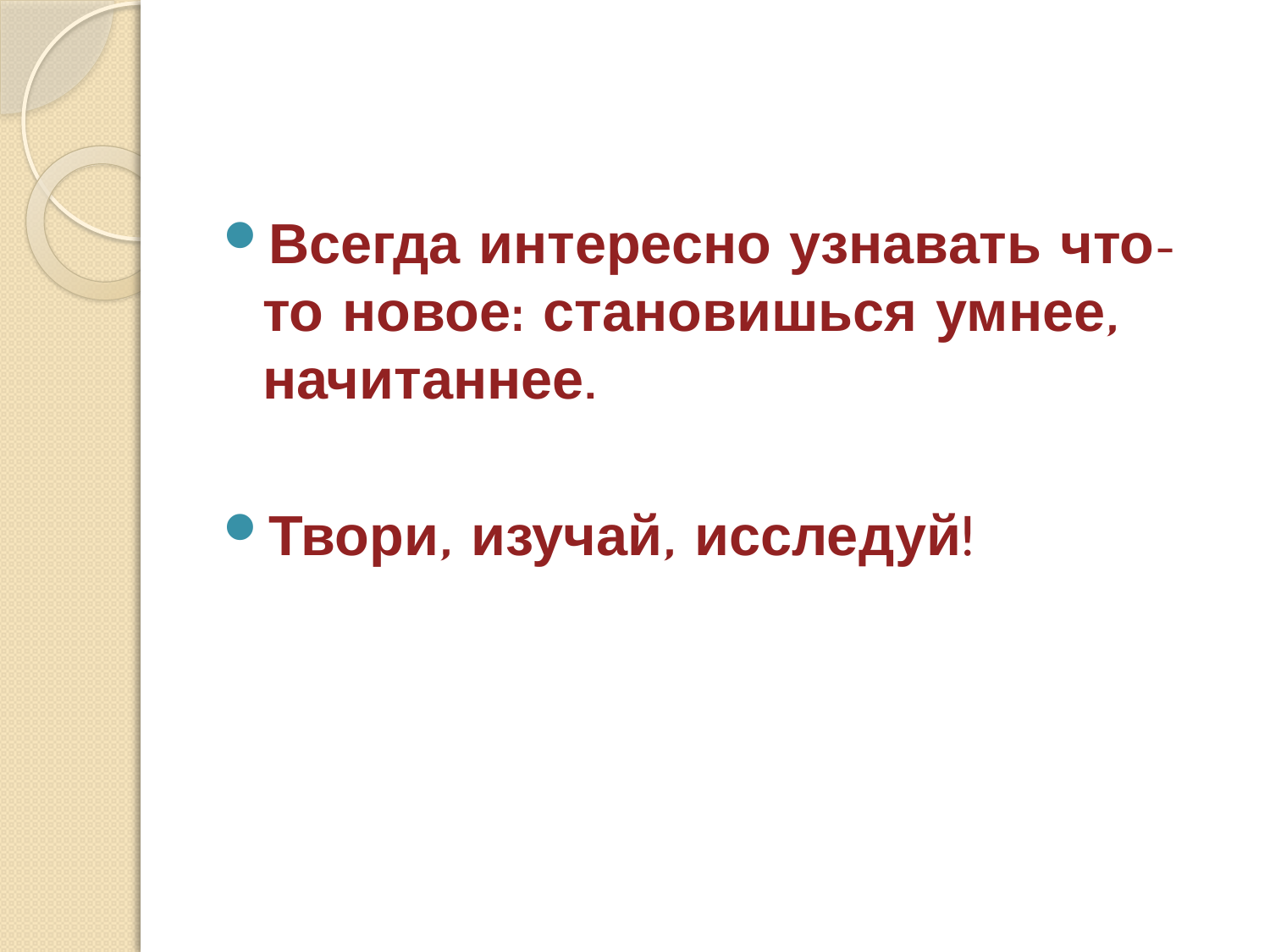

Всегда интересно узнавать что-то новое: становишься умнее, начитаннее.

Твори, изучай, исследуй!